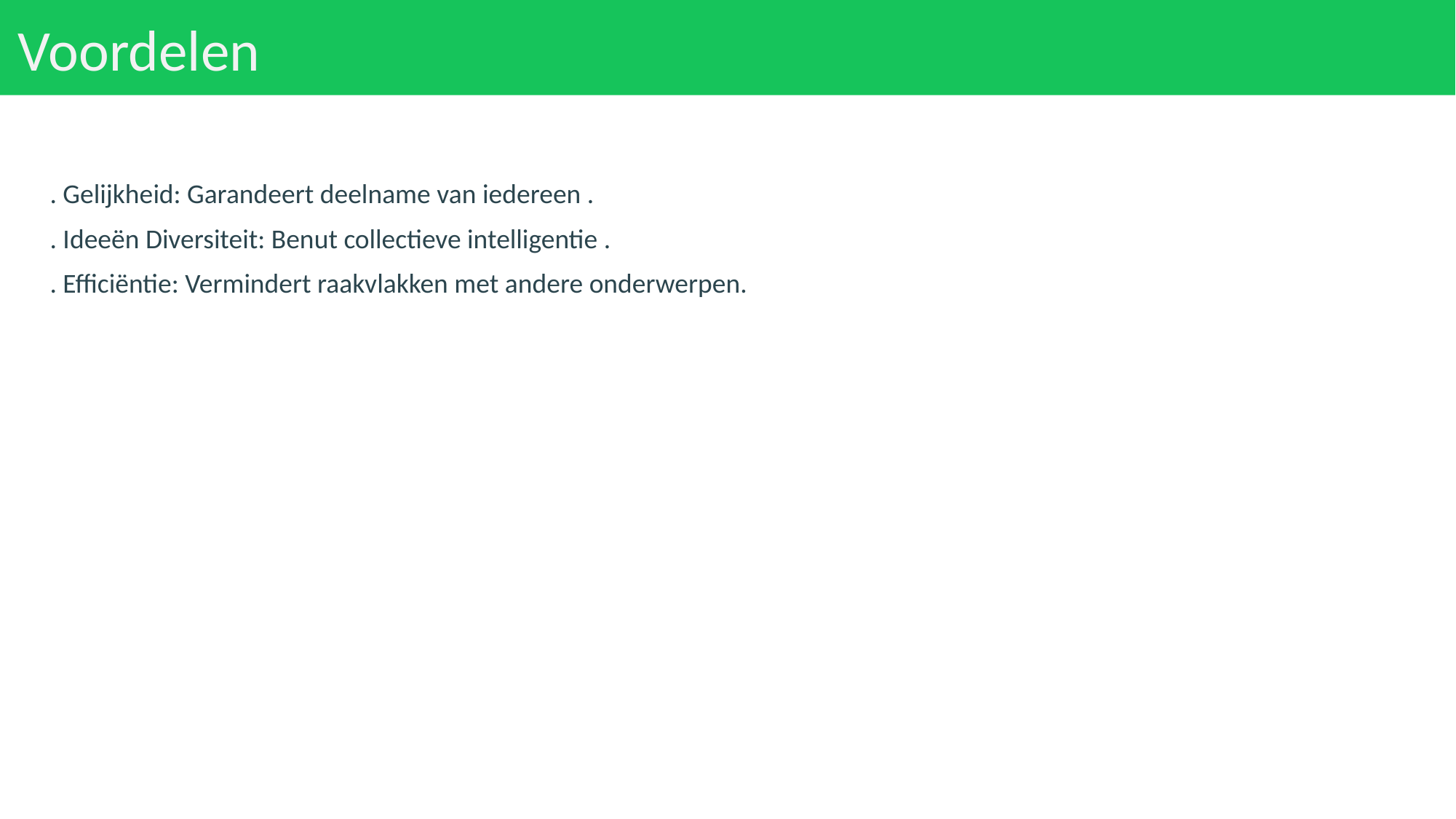

# Voordelen

. Gelijkheid: Garandeert deelname van iedereen .
. Ideeën Diversiteit: Benut collectieve intelligentie .
. Efficiëntie: Vermindert raakvlakken met andere onderwerpen.